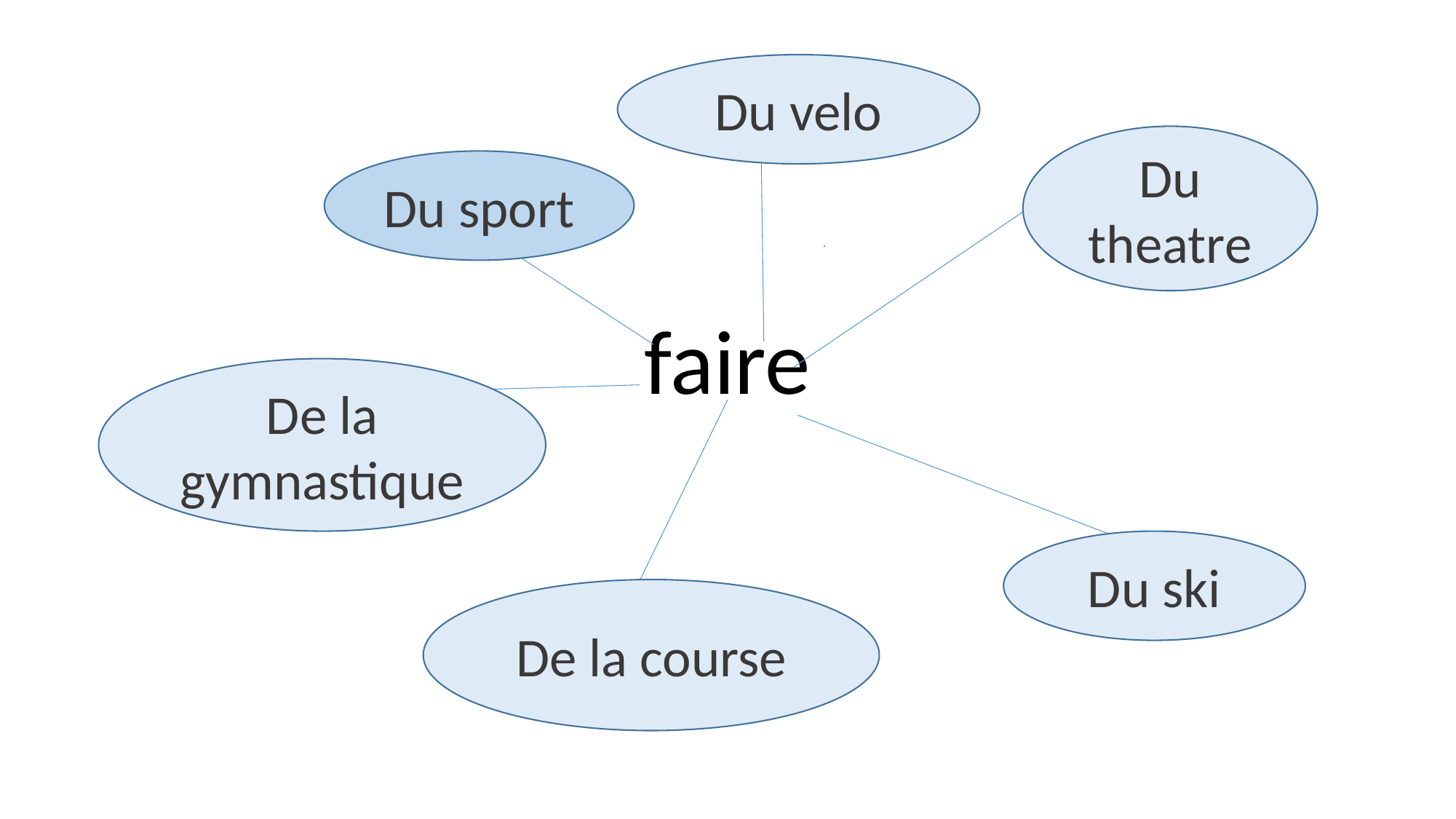

Du velo
Du theatre
# faire
Du sport
De la gymnastique

Du ski
De la course